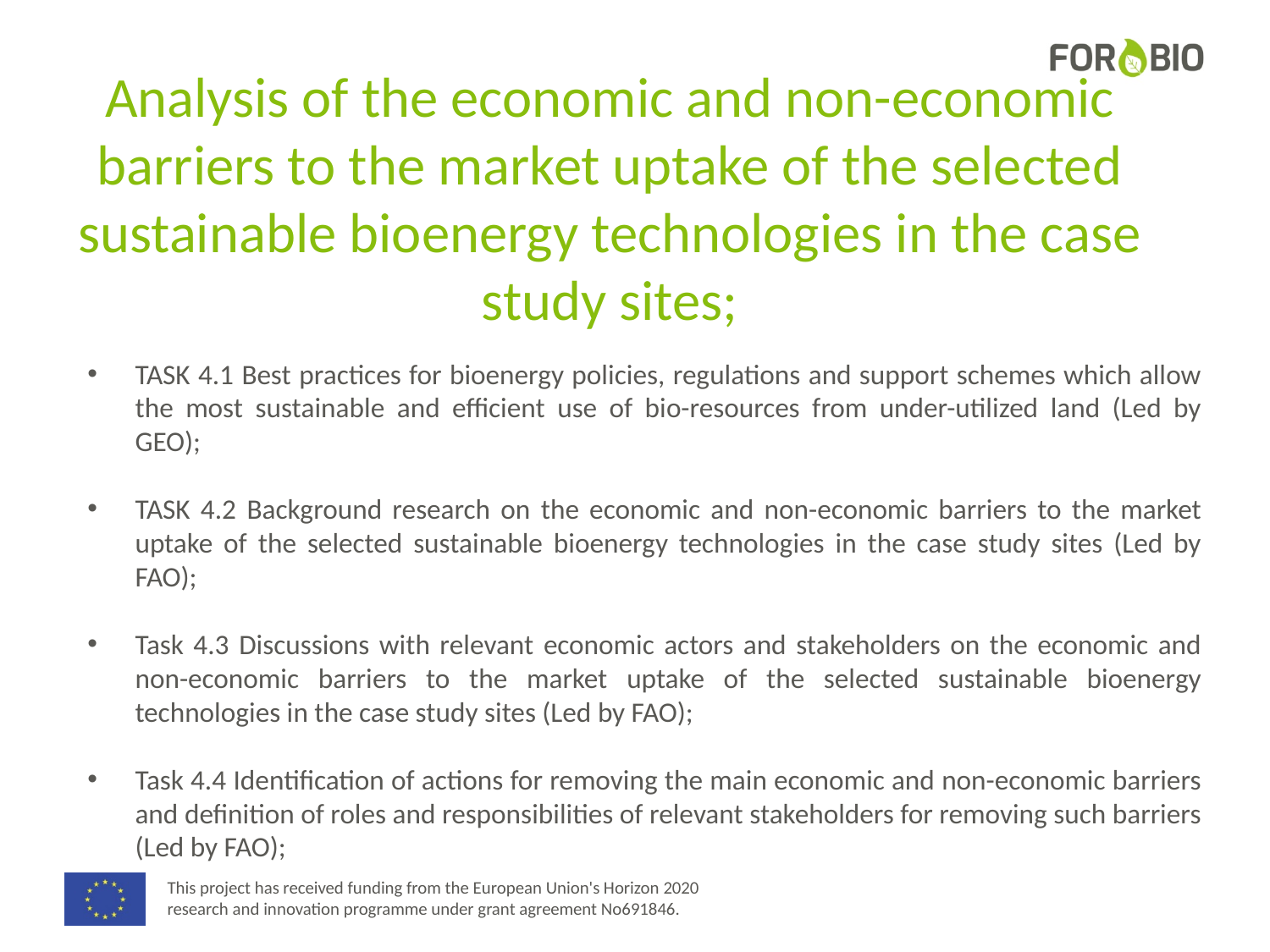

# Analysis of the economic and non-economic barriers to the market uptake of the selected sustainable bioenergy technologies in the case study sites;

TASK 4.1 Best practices for bioenergy policies, regulations and support schemes which allow the most sustainable and efficient use of bio-resources from under-utilized land (Led by GEO);

TASK 4.2 Background research on the economic and non-economic barriers to the market uptake of the selected sustainable bioenergy technologies in the case study sites (Led by FAO);

Task 4.3 Discussions with relevant economic actors and stakeholders on the economic and non-economic barriers to the market uptake of the selected sustainable bioenergy technologies in the case study sites (Led by FAO);

Task 4.4 Identification of actions for removing the main economic and non-economic barriers and definition of roles and responsibilities of relevant stakeholders for removing such barriers (Led by FAO);